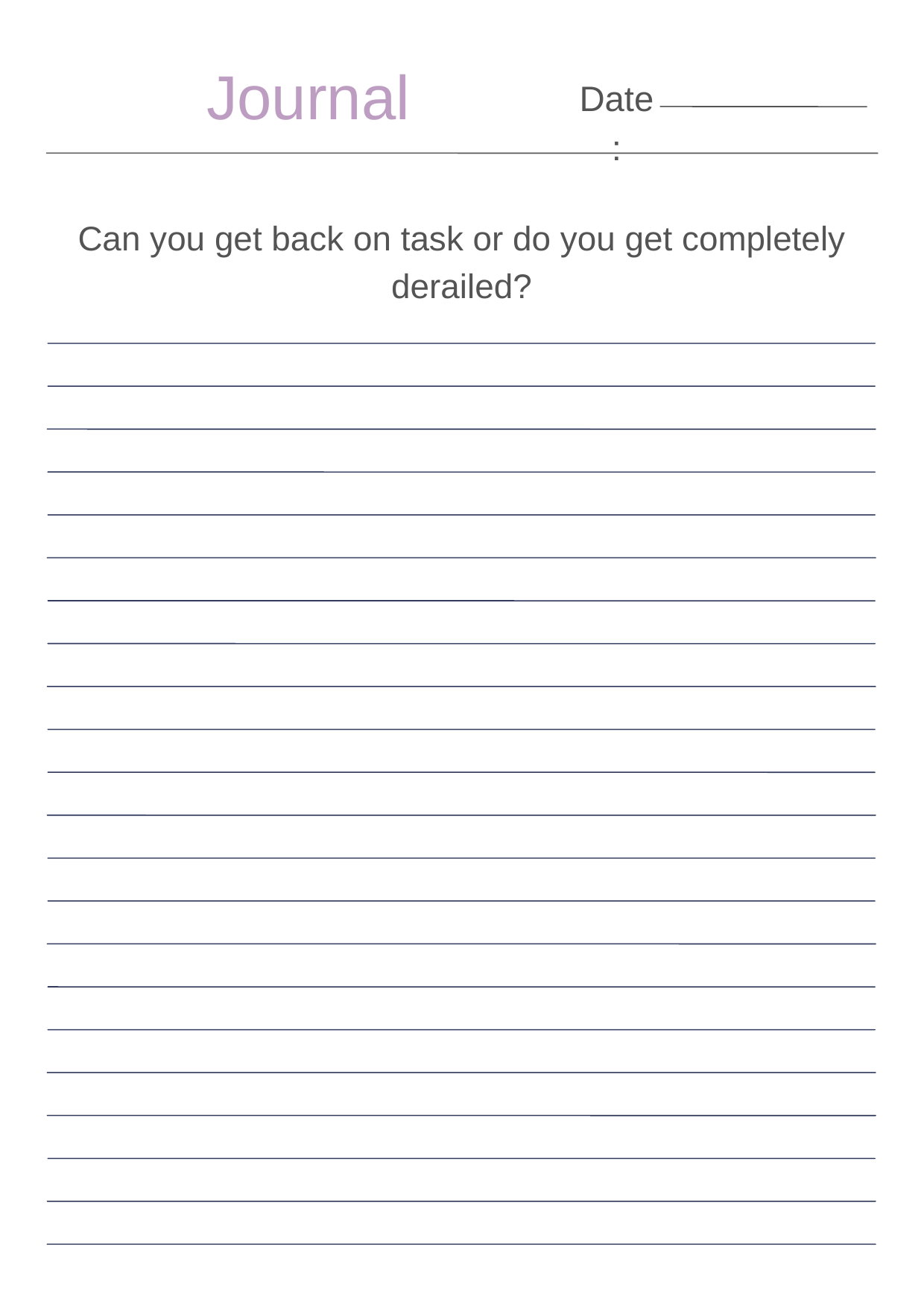

Journal
Date:

Can you get back on task or do you get completely derailed?